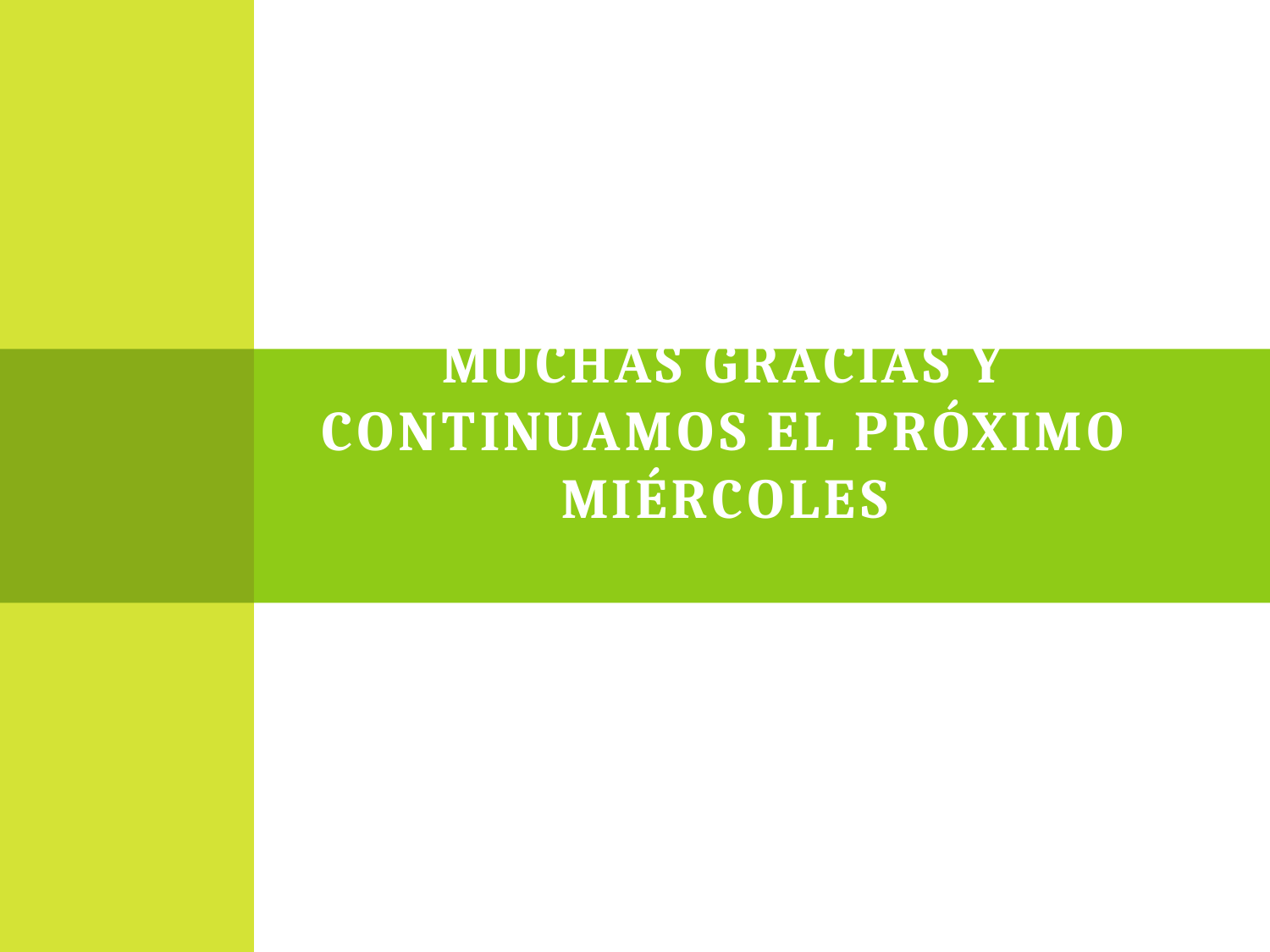

# Muchas gracias y continuamos el próximo miércoles